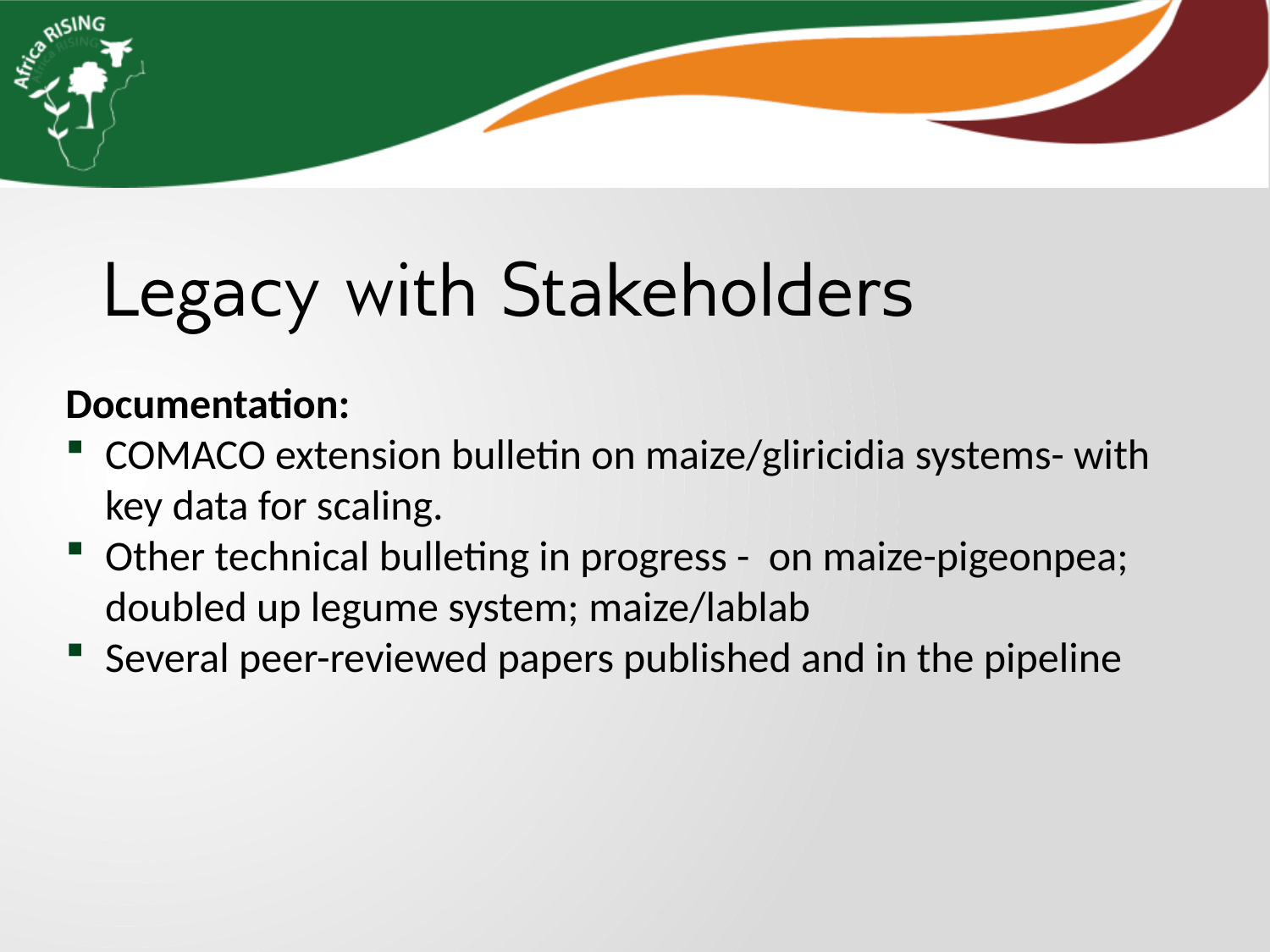

Legacy with Stakeholders
Documentation:
COMACO extension bulletin on maize/gliricidia systems- with key data for scaling.
Other technical bulleting in progress -  on maize-pigeonpea; doubled up legume system; maize/lablab
Several peer-reviewed papers published and in the pipeline